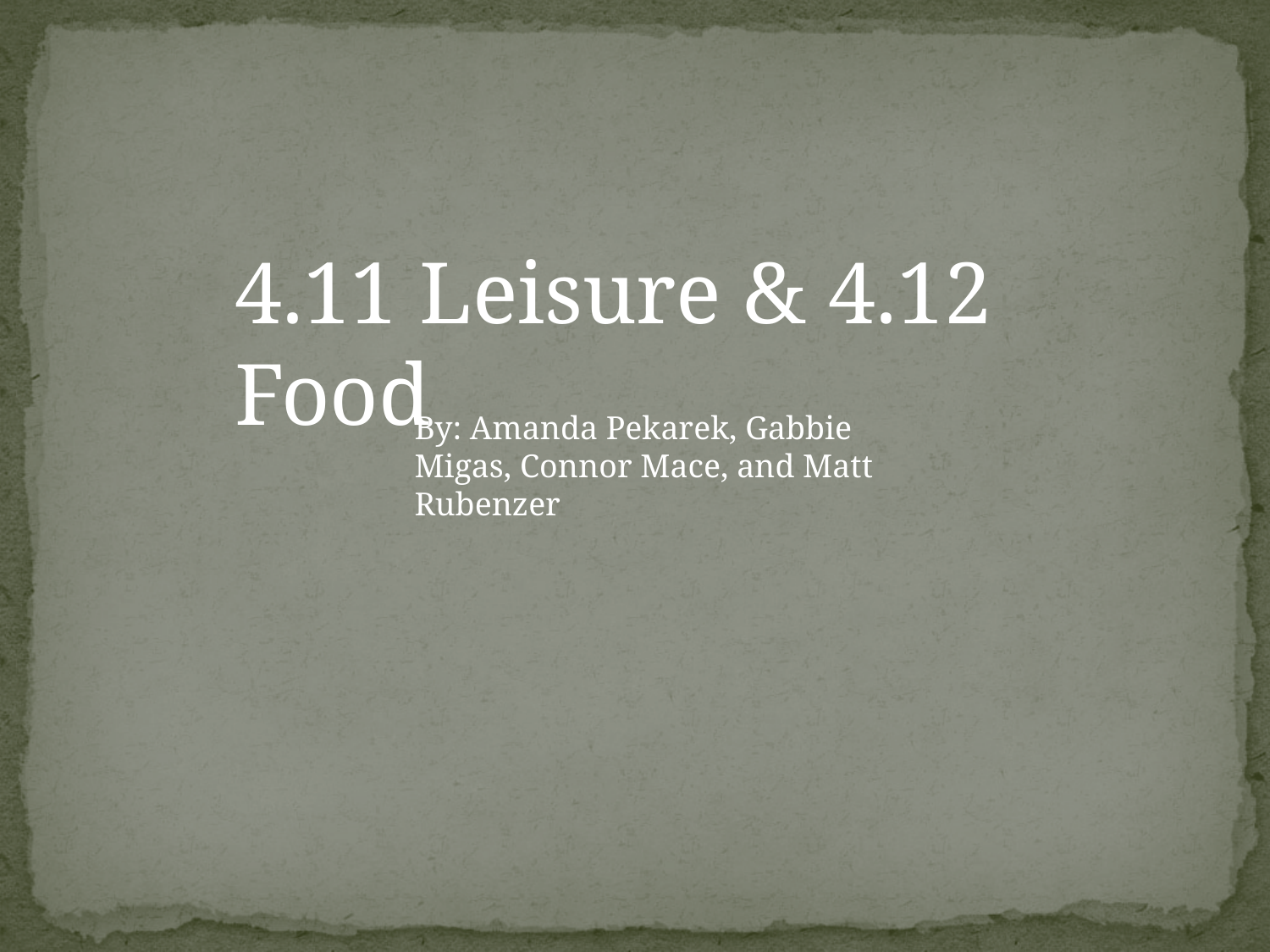

4.11 Leisure & 4.12 Food
By: Amanda Pekarek, Gabbie Migas, Connor Mace, and Matt Rubenzer